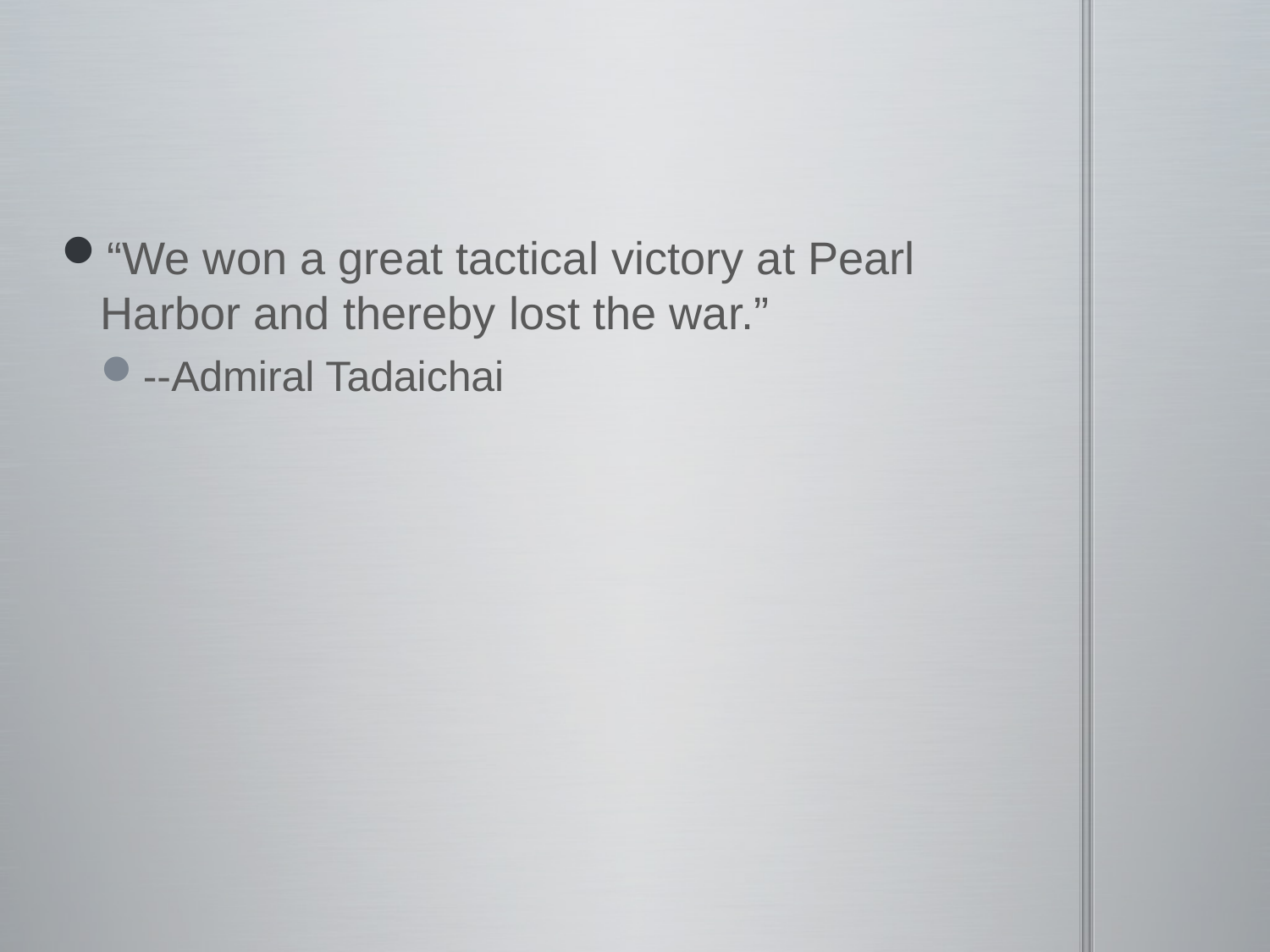

#
“We won a great tactical victory at Pearl Harbor and thereby lost the war.”
--Admiral Tadaichai